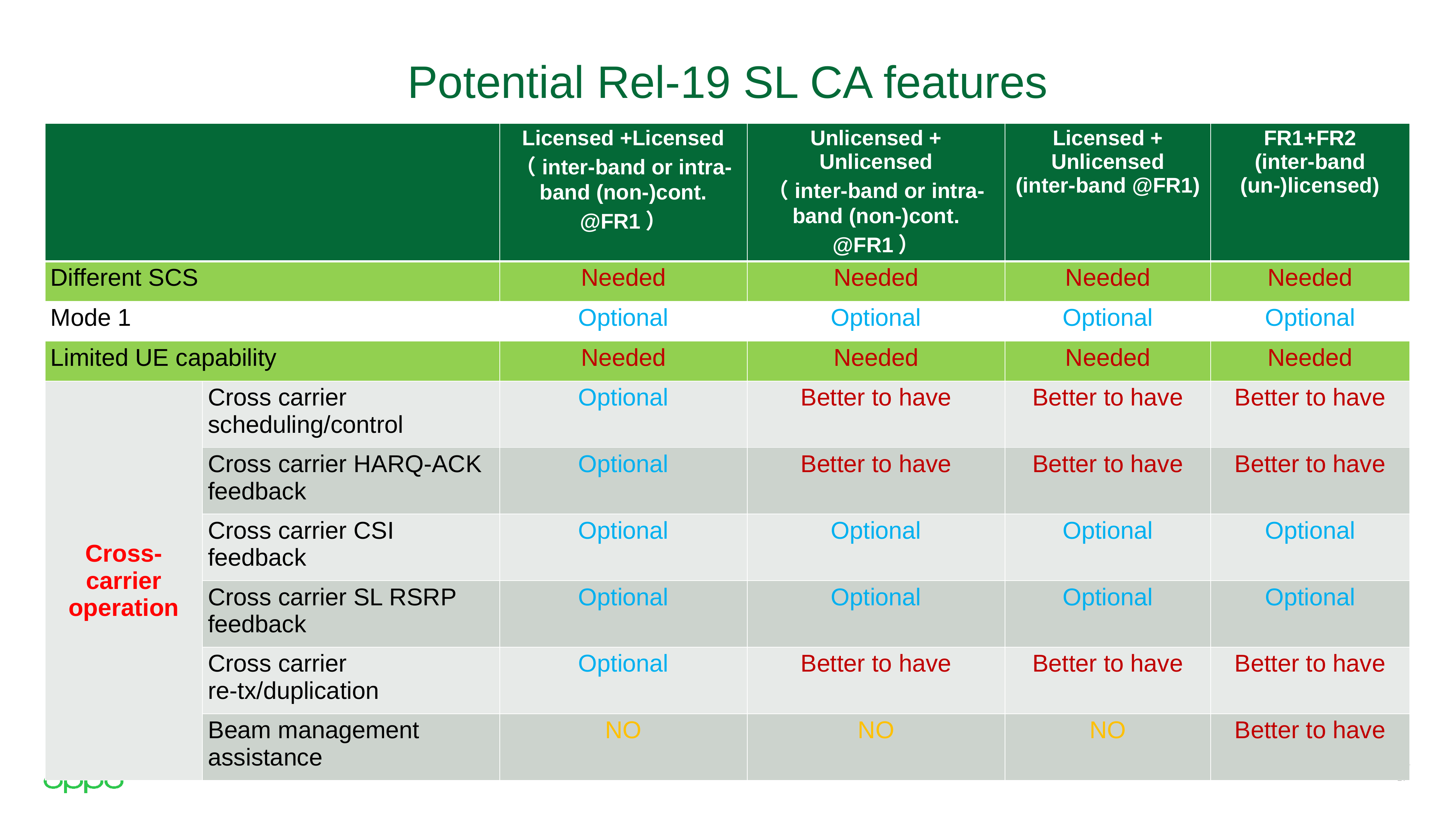

# Potential Rel-19 SL CA features
|  |  | Licensed +Licensed （inter-band or intra-band (non-)cont. @FR1） | Unlicensed + Unlicensed （inter-band or intra-band (non-)cont. @FR1） | Licensed + Unlicensed (inter-band @FR1) | FR1+FR2 (inter-band (un-)licensed) |
| --- | --- | --- | --- | --- | --- |
| Different SCS | Different SCS | Needed | Needed | Needed | Needed |
| Mode 1 | Mode 1 | Optional | Optional | Optional | Optional |
| Limited UE capability | Limited UE capability | Needed | Needed | Needed | Needed |
| Cross-carrier operation | Cross carrier scheduling/control | Optional | Better to have | Better to have | Better to have |
|  | Cross carrier HARQ-ACK feedback | Optional | Better to have | Better to have | Better to have |
|  | Cross carrier CSI feedback | Optional | Optional | Optional | Optional |
|  | Cross carrier SL RSRP feedback | Optional | Optional | Optional | Optional |
|  | Cross carrier re-tx/duplication | Optional | Better to have | Better to have | Better to have |
|  | Beam management assistance | NO | NO | NO | Better to have |